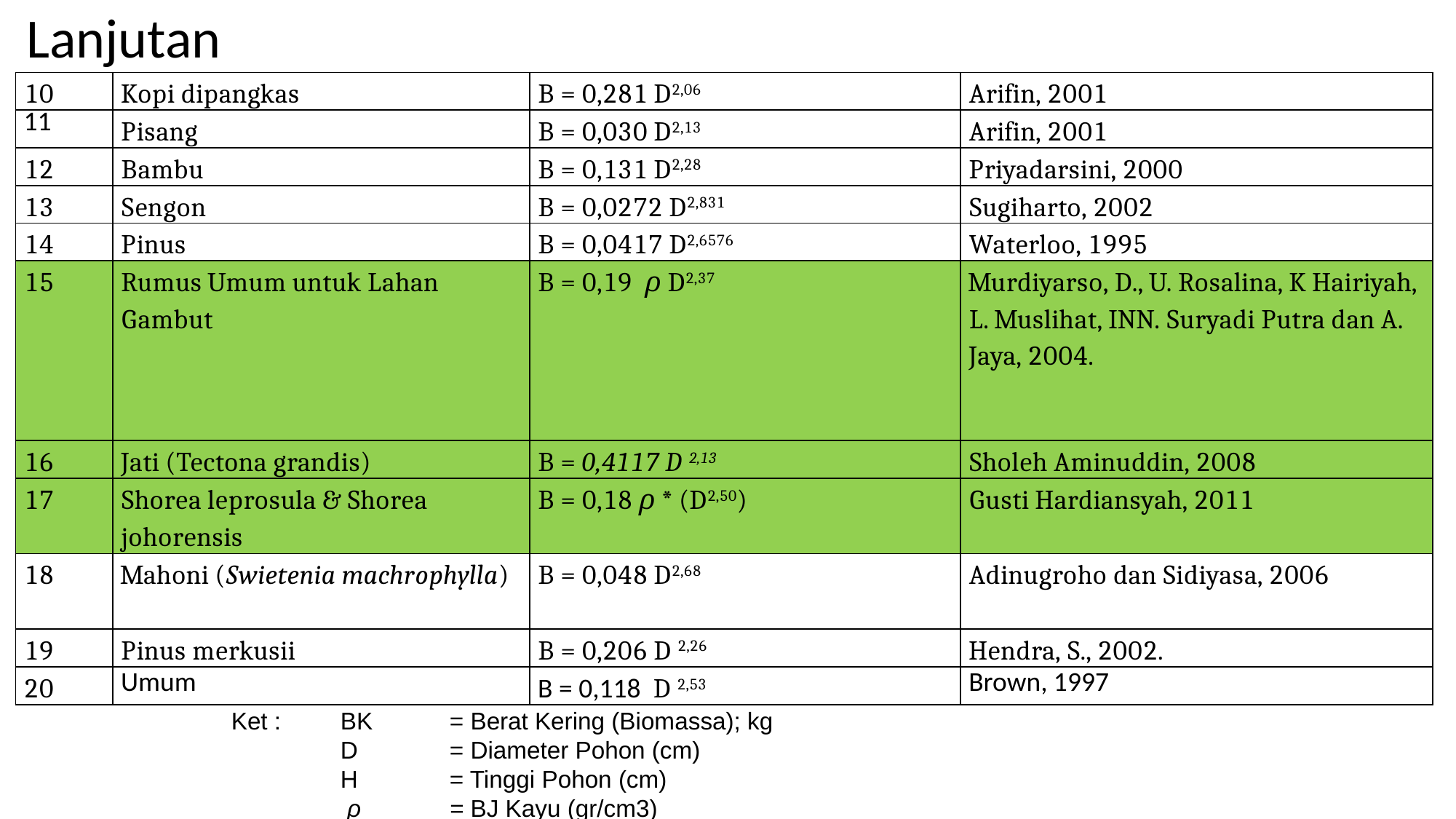

# Lanjutan
| 10 | Kopi dipangkas | B = 0,281 D2,06 | Arifin, 2001 |
| --- | --- | --- | --- |
| 11 | Pisang | B = 0,030 D2,13 | Arifin, 2001 |
| 12 | Bambu | B = 0,131 D2,28 | Priyadarsini, 2000 |
| 13 | Sengon | B = 0,0272 D2,831 | Sugiharto, 2002 |
| 14 | Pinus | B = 0,0417 D2,6576 | Waterloo, 1995 |
| 15 | Rumus Umum untuk Lahan Gambut | B = 0,19 ρ D2,37 | Murdiyarso, D., U. Rosalina, K Hairiyah, L. Muslihat, INN. Suryadi Putra dan A. Jaya, 2004. |
| 16 | Jati (Tectona grandis) | B = 0,4117 D 2,13 | Sholeh Aminuddin, 2008 |
| 17 | Shorea leprosula & Shorea johorensis | B = 0,18 ρ \* (D2,50) | Gusti Hardiansyah, 2011 |
| 18 | Mahoni (Swietenia machrophylla) | B = 0,048 D2,68 | Adinugroho dan Sidiyasa, 2006 |
| 19 | Pinus merkusii | B = 0,206 D 2,26 | Hendra, S., 2002. |
| 20 | Umum | B = 0,118 D 2,53 | Brown, 1997 |
Ket : 	BK 	= Berat Kering (Biomassa); kg
	D    	= Diameter Pohon (cm)
	H	= Tinggi Pohon (cm)
	 ρ 	= BJ Kayu (gr/cm3)